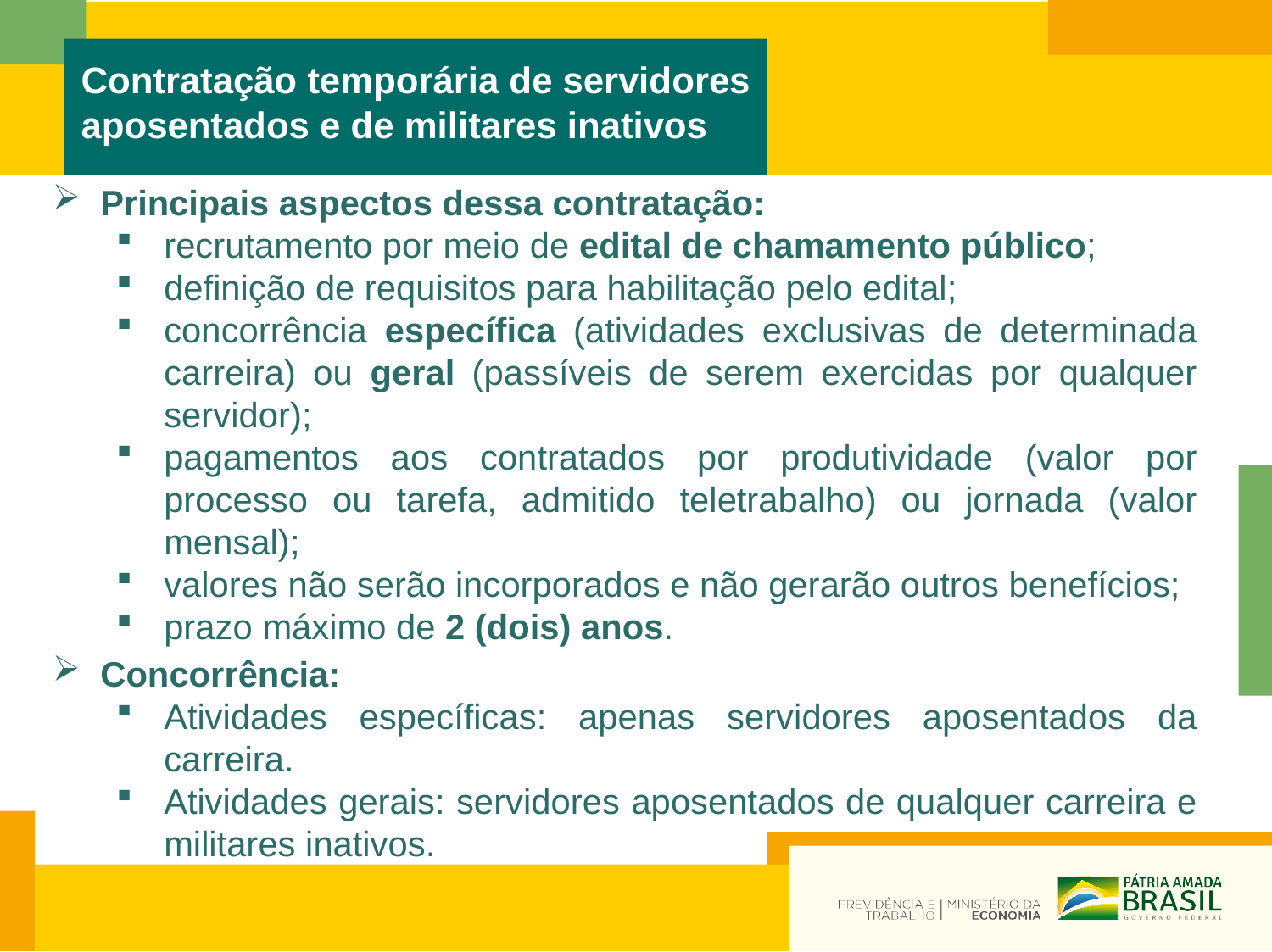

Contratação temporária de servidores aposentados e de militares inativos
Principais aspectos dessa contratação:
recrutamento por meio de edital de chamamento público;
definição de requisitos para habilitação pelo edital;
concorrência específica (atividades exclusivas de determinada carreira) ou geral (passíveis de serem exercidas por qualquer servidor);
pagamentos aos contratados por produtividade (valor por processo ou tarefa, admitido teletrabalho) ou jornada (valor mensal);
valores não serão incorporados e não gerarão outros benefícios;
prazo máximo de 2 (dois) anos.
Concorrência:
Atividades específicas: apenas servidores aposentados da carreira.
Atividades gerais: servidores aposentados de qualquer carreira e militares inativos.